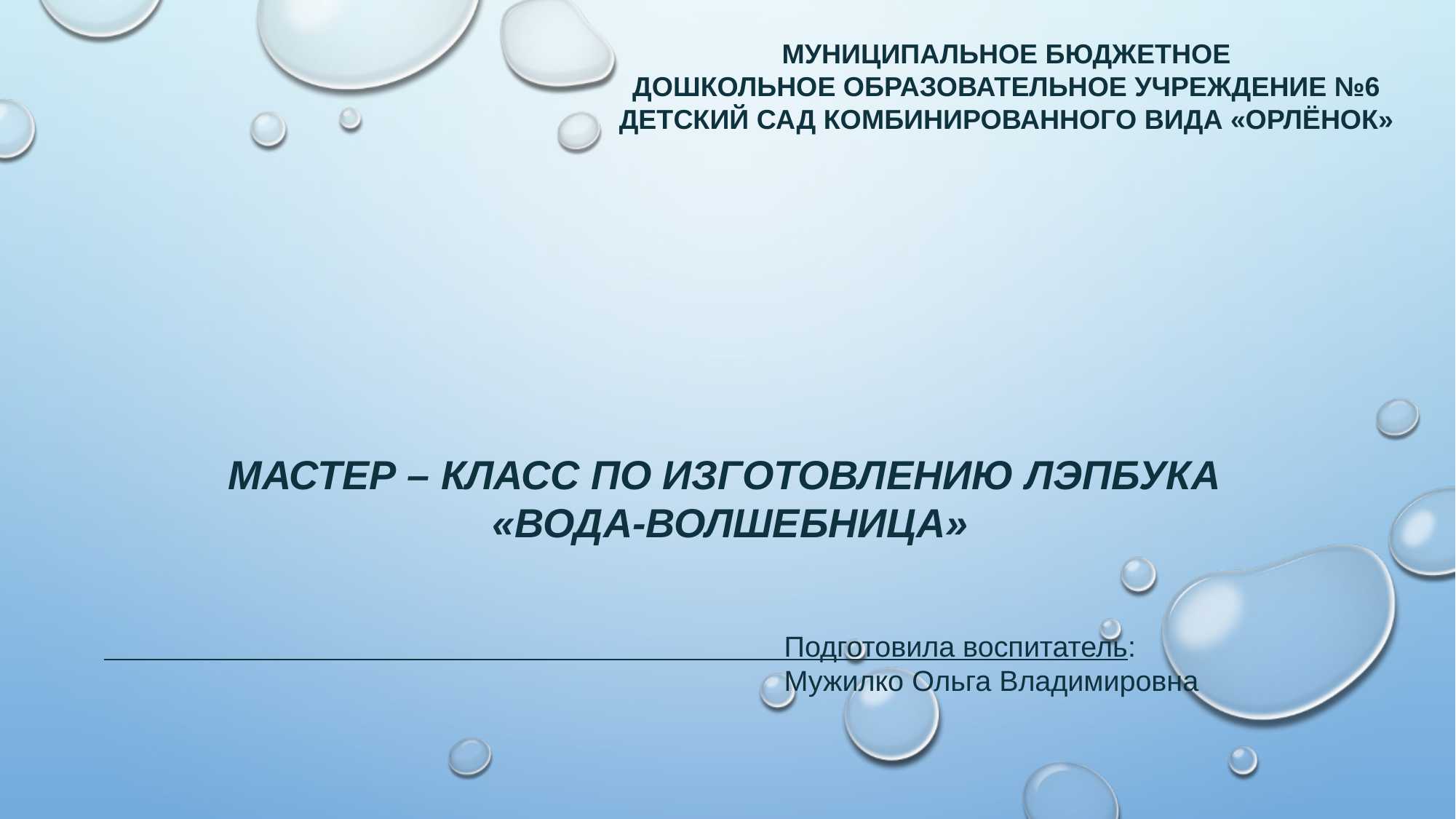

МУНИЦИПАЛЬНОЕ БЮДЖЕТНОЕ
ДОШКОЛЬНОЕ ОБРАЗОВАТЕЛЬНОЕ УЧРЕЖДЕНИЕ №6
ДЕТСКИЙ САД КОМБИНИРОВАННОГО ВИДА «ОРЛЁНОК»
# Мастер – класс по изготовлению лэпбука «Вода-волшебница»
                                                                                     Подготовила воспитатель:
                                                                                     Мужилко Ольга Владимировна